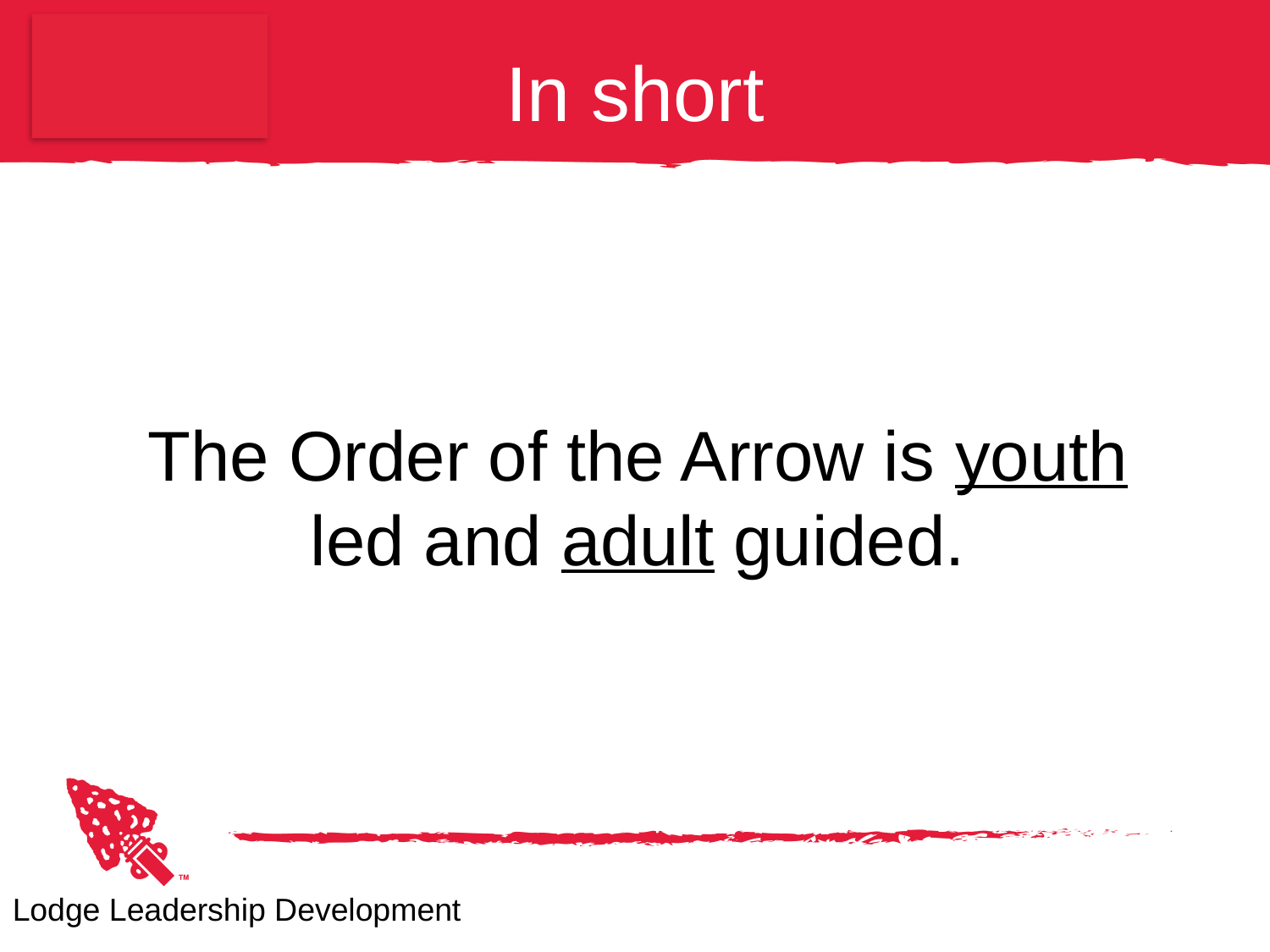

# In short
The Order of the Arrow is youth led and adult guided.
Lodge Leadership Development